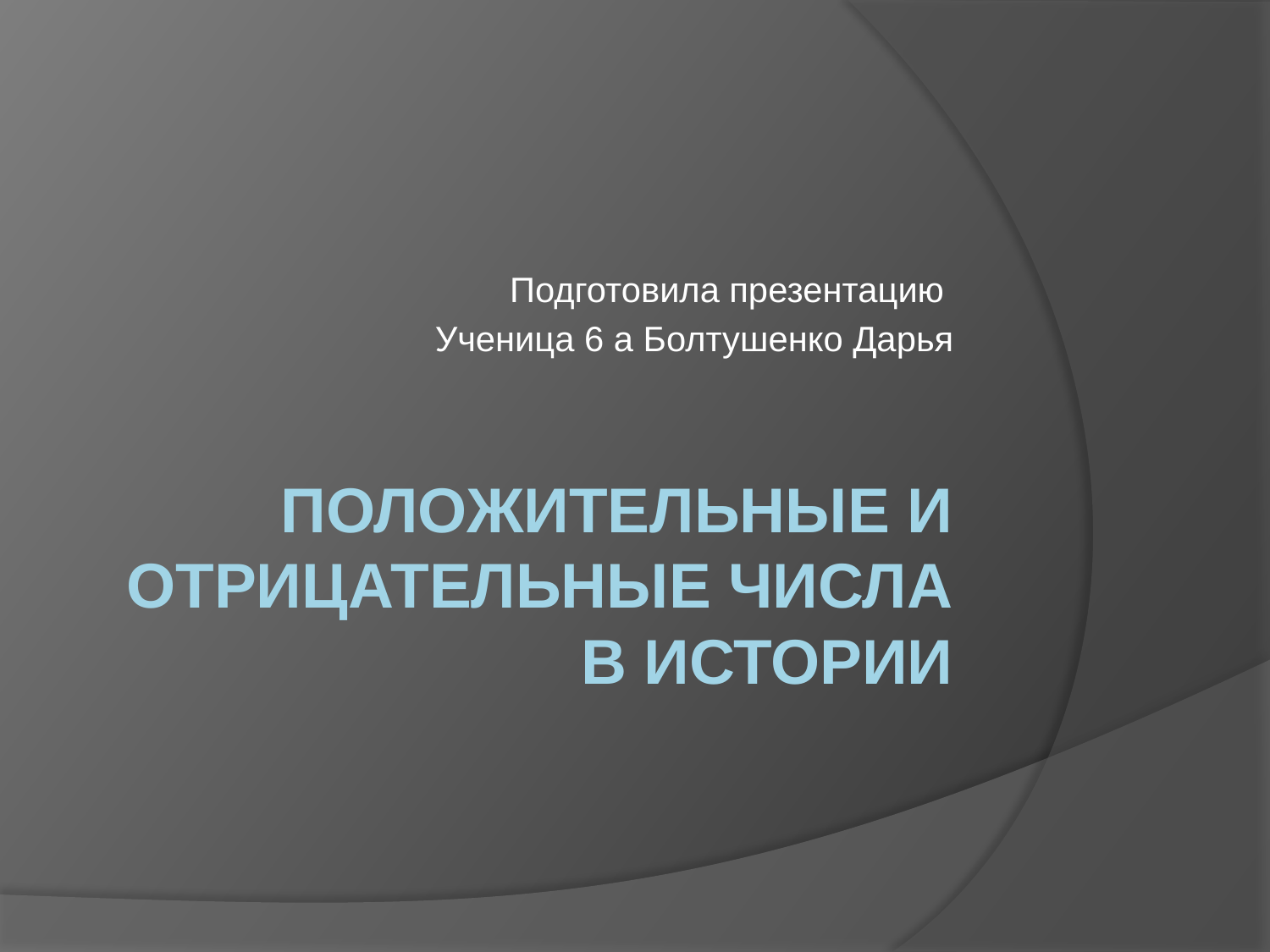

Подготовила презентацию
Ученица 6 а Болтушенко Дарья

# Положительные и отрицательные числа в истории